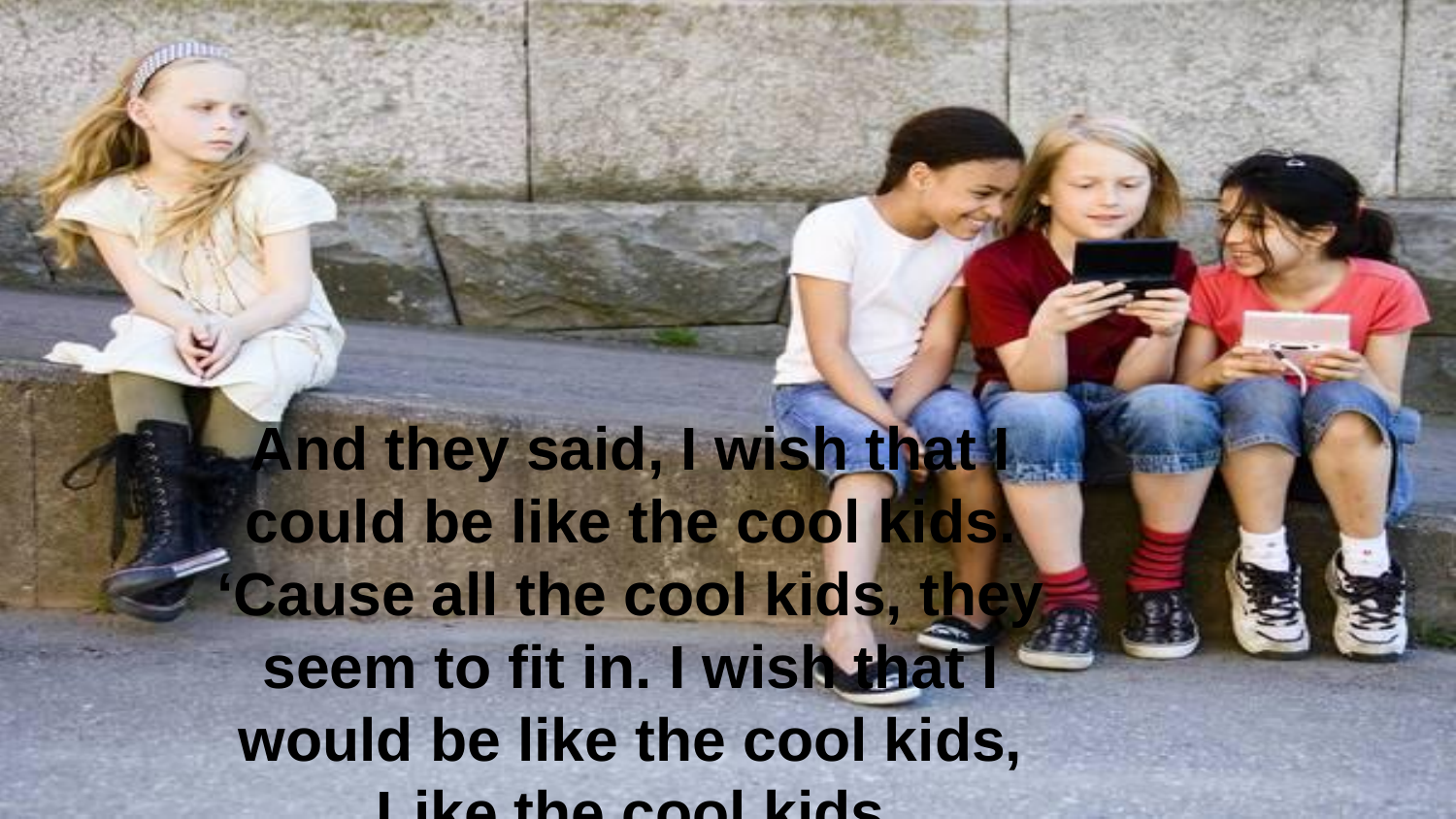

And they said, I wish that I could be like the cool kids. ‘Cause all the cool kids, they seem to fit in. I wish that I would be like the cool kids, Like the cool kids